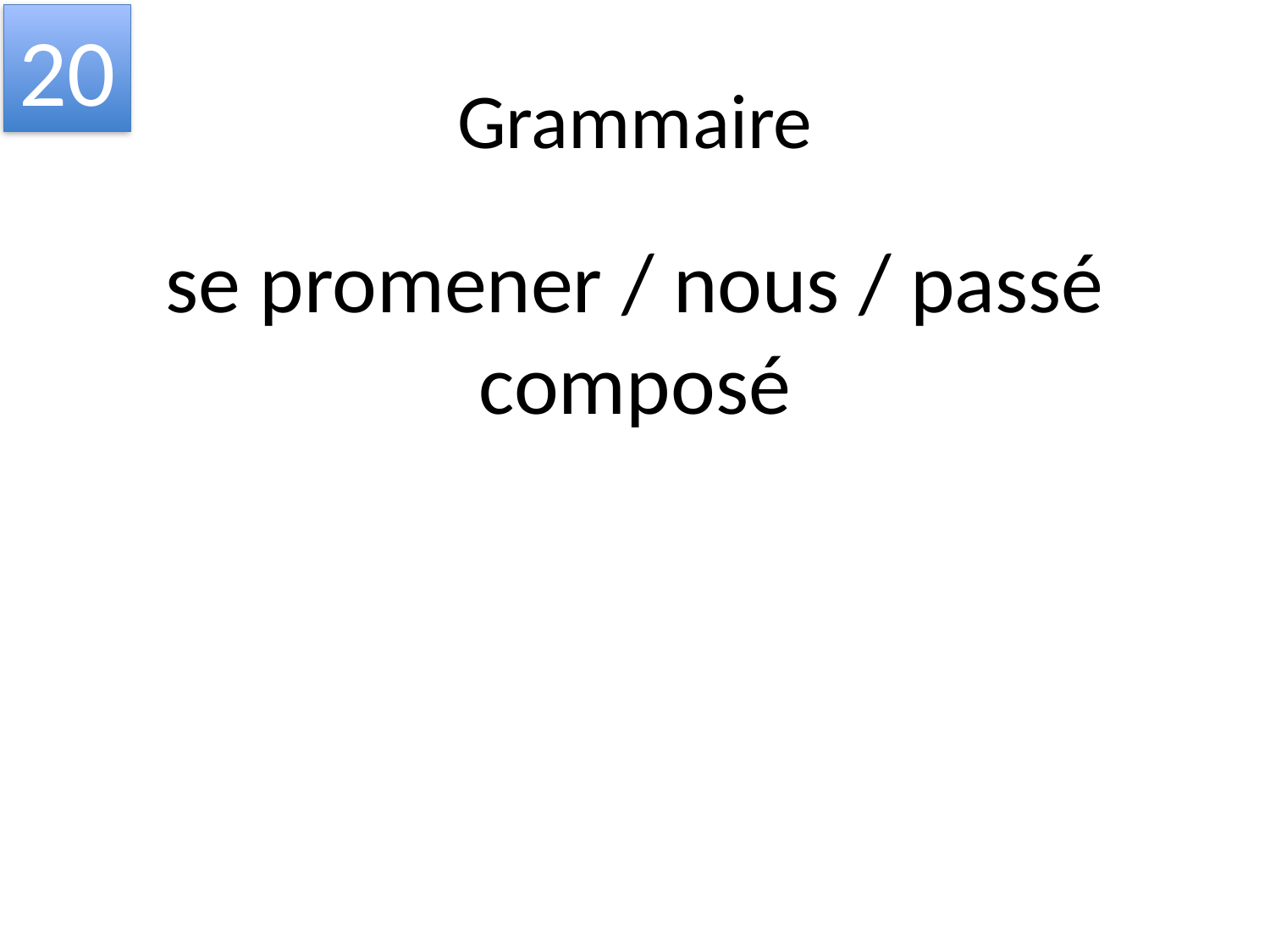

20
# Grammaire
se promener / nous / passé composé